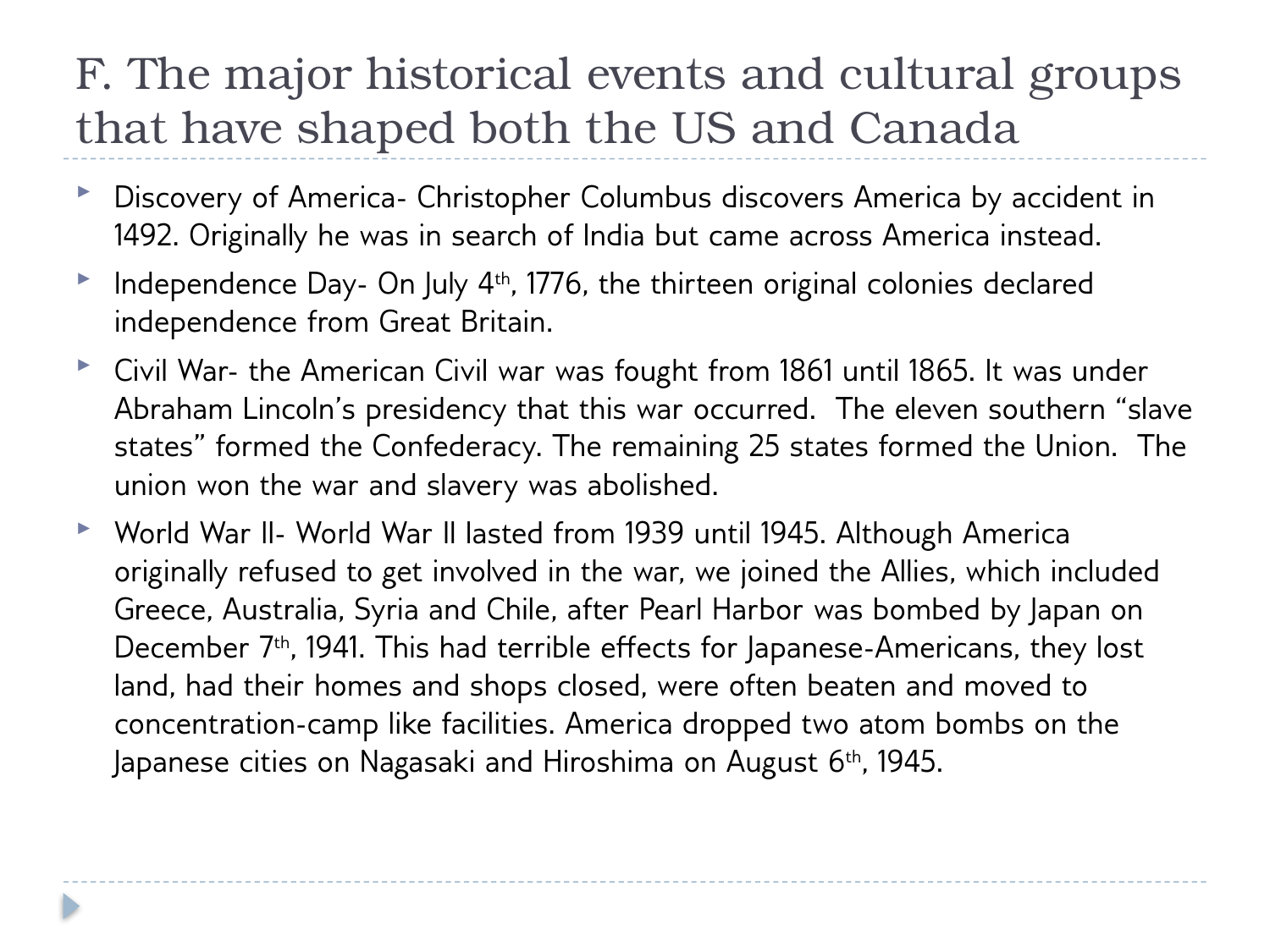

# F. The major historical events and cultural groups that have shaped both the US and Canada
Discovery of America- Christopher Columbus discovers America by accident in 1492. Originally he was in search of India but came across America instead.
Independence Day- On July 4th, 1776, the thirteen original colonies declared independence from Great Britain.
Civil War- the American Civil war was fought from 1861 until 1865. It was under Abraham Lincoln’s presidency that this war occurred.  The eleven southern “slave states” formed the Confederacy. The remaining 25 states formed the Union.  The union won the war and slavery was abolished.
World War II- World War II lasted from 1939 until 1945. Although America originally refused to get involved in the war, we joined the Allies, which included Greece, Australia, Syria and Chile, after Pearl Harbor was bombed by Japan on December 7th, 1941. This had terrible effects for Japanese-Americans, they lost land, had their homes and shops closed, were often beaten and moved to concentration-camp like facilities. America dropped two atom bombs on the Japanese cities on Nagasaki and Hiroshima on August 6th, 1945.